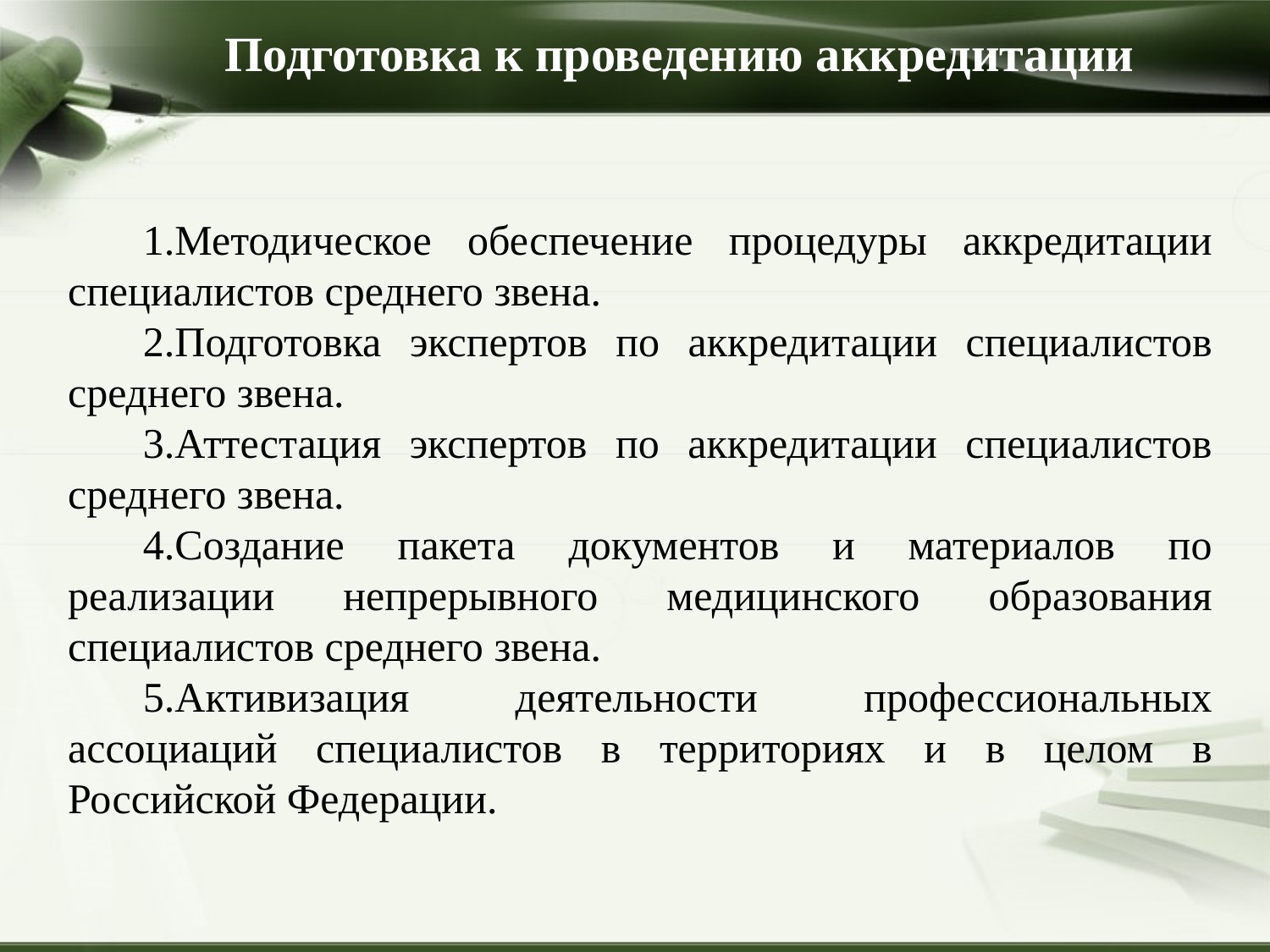

Подготовка к проведению аккредитации
Методическое обеспечение процедуры аккредитации специалистов среднего звена.
Подготовка экспертов по аккредитации специалистов среднего звена.
Аттестация экспертов по аккредитации специалистов среднего звена.
Создание пакета документов и материалов по реализации непрерывного медицинского образования специалистов среднего звена.
Активизация деятельности профессиональных ассоциаций специалистов в территориях и в целом в Российской Федерации.